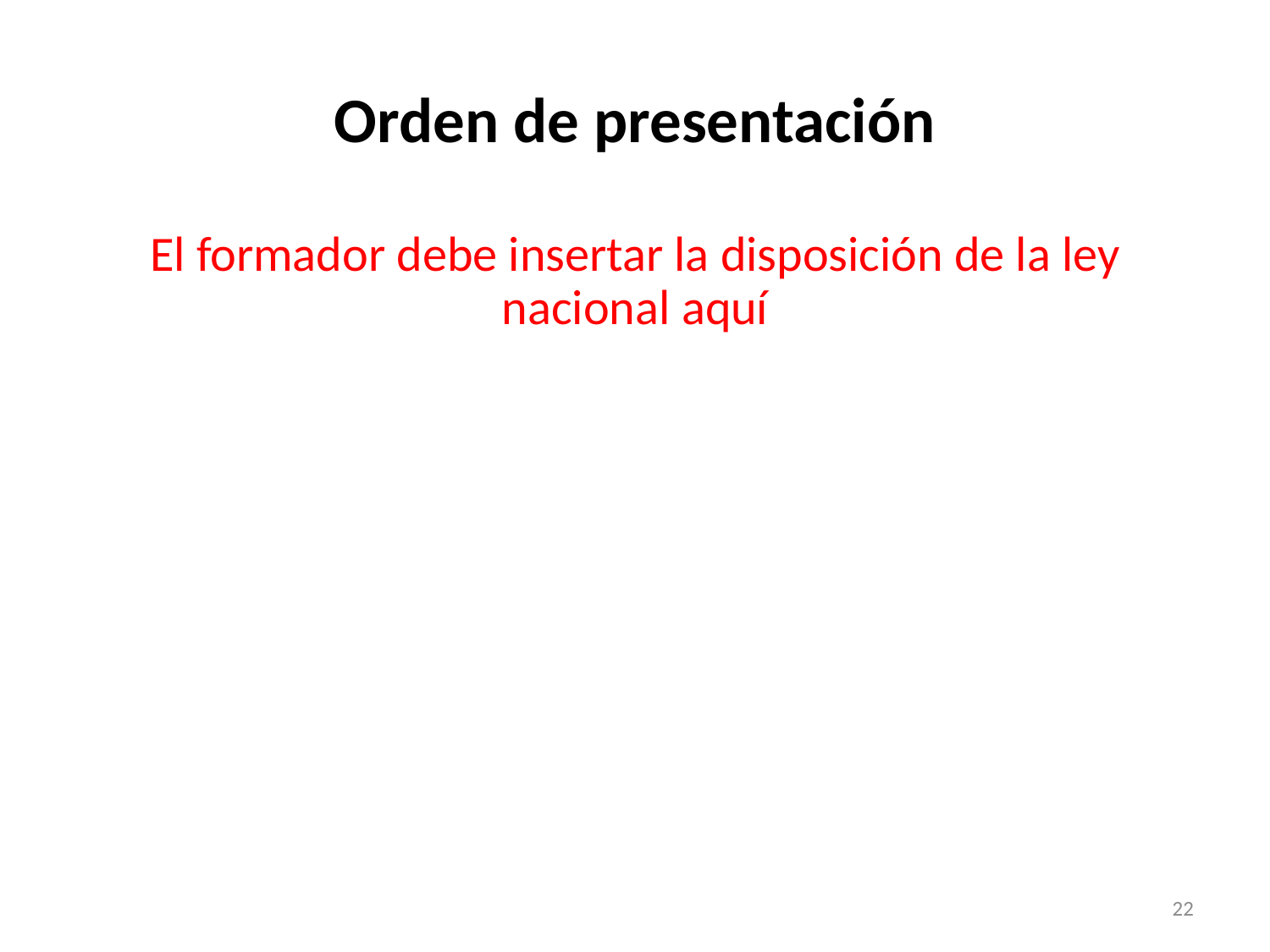

# Orden de presentación
El formador debe insertar la disposición de la ley nacional aquí
22